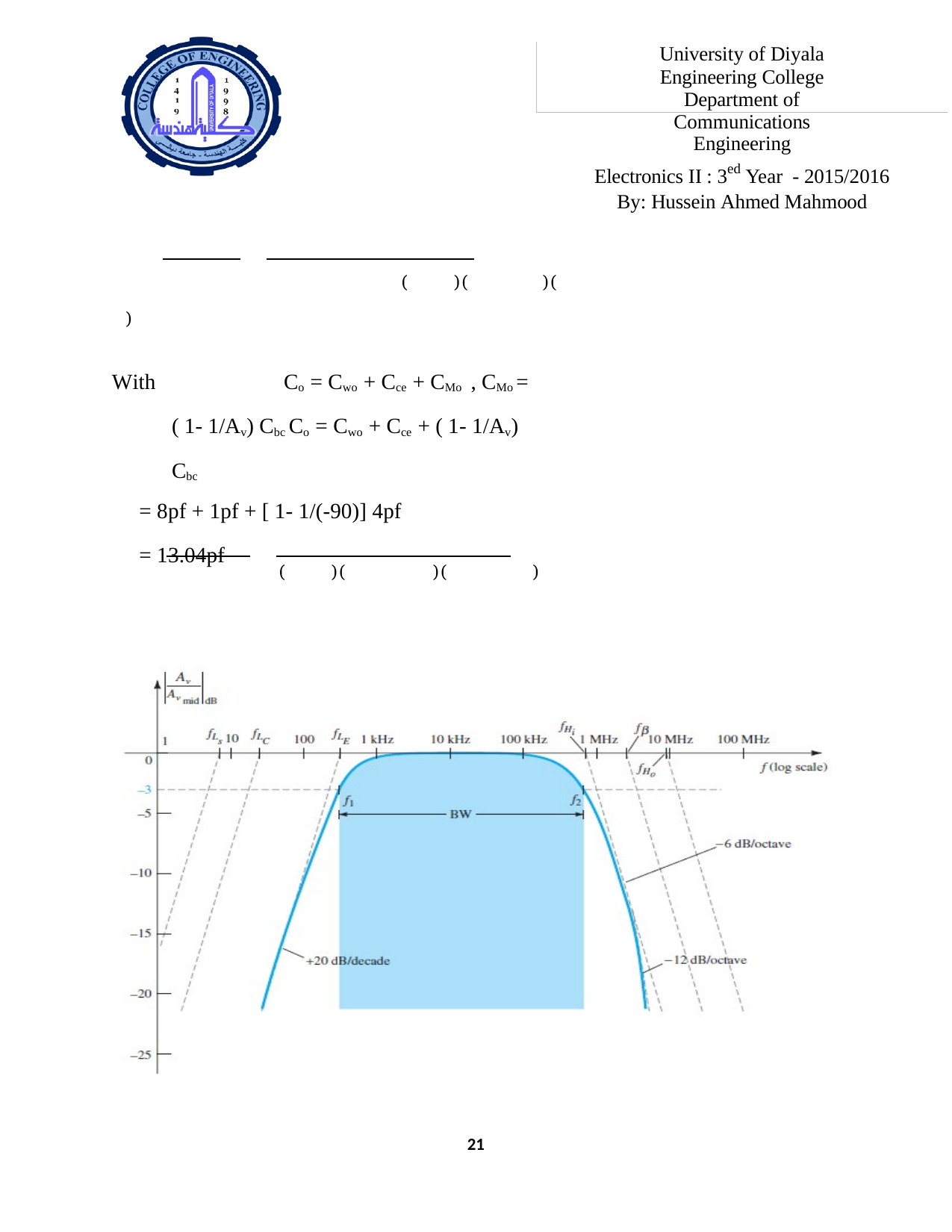

University of Diyala Engineering College
Department of Communications Engineering
Electronics II : 3ed Year  - 2015/2016 By: Hussein Ahmed Mahmood

          	     (    )(      )(     )

With		Co  = Cwo  + Cce  + CMo   , CMo = ( 1- 1/Av) Cbc Co  = Cwo  + Cce  + ( 1- 1/Av) Cbc

= 8pf + 1pf + [ 1- 1/(-90)] 4pf

= 13.04pf

 	(    )(       )(       )

21